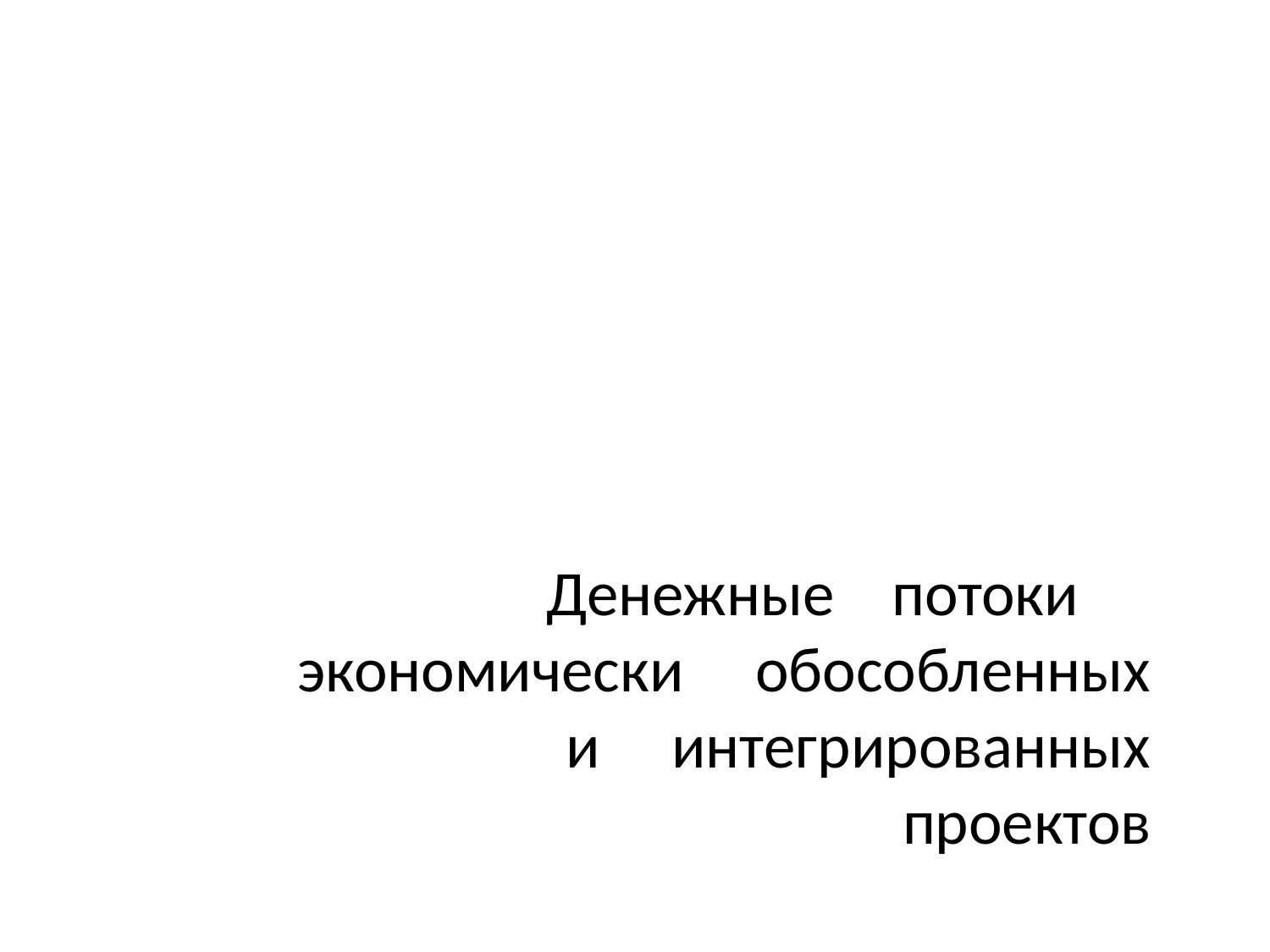

Денежные    потоки      экономически     обособленных       и     интегрированных проектов